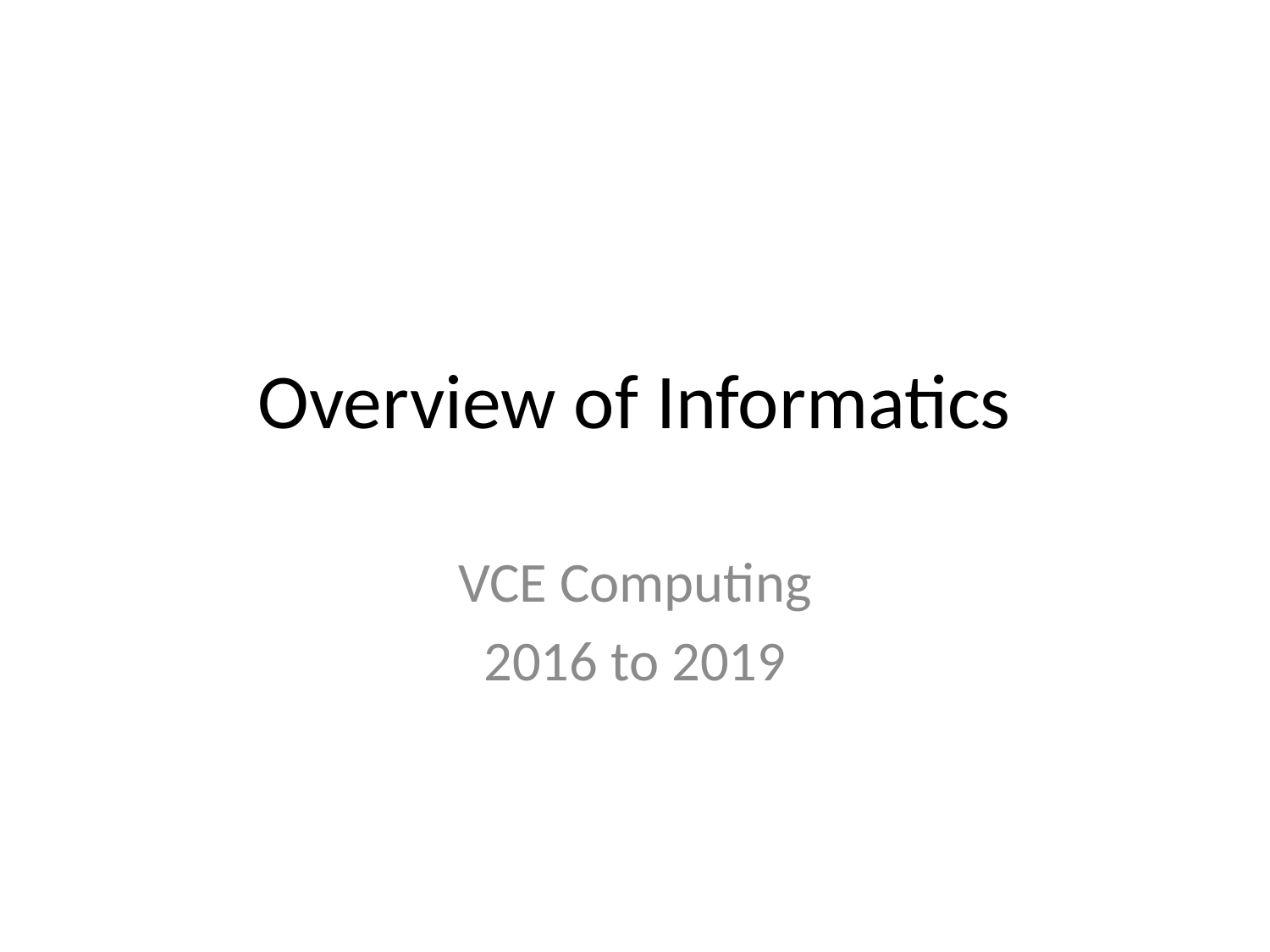

# Overview of Informatics
VCE Computing
2016 to 2019